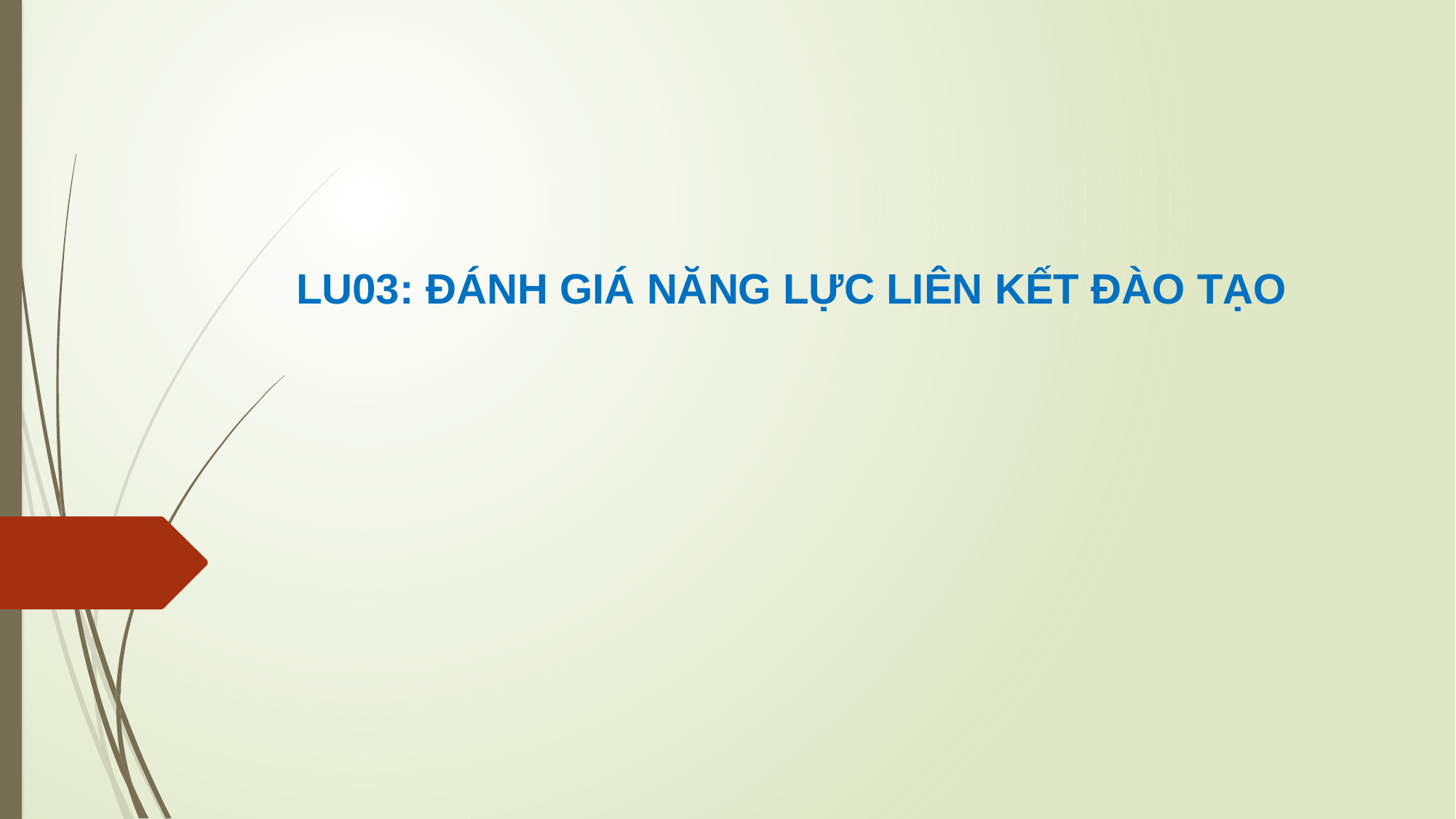

# LU03: ĐÁNH GIÁ NĂNG LỰC LIÊN KẾT ĐÀO TẠO